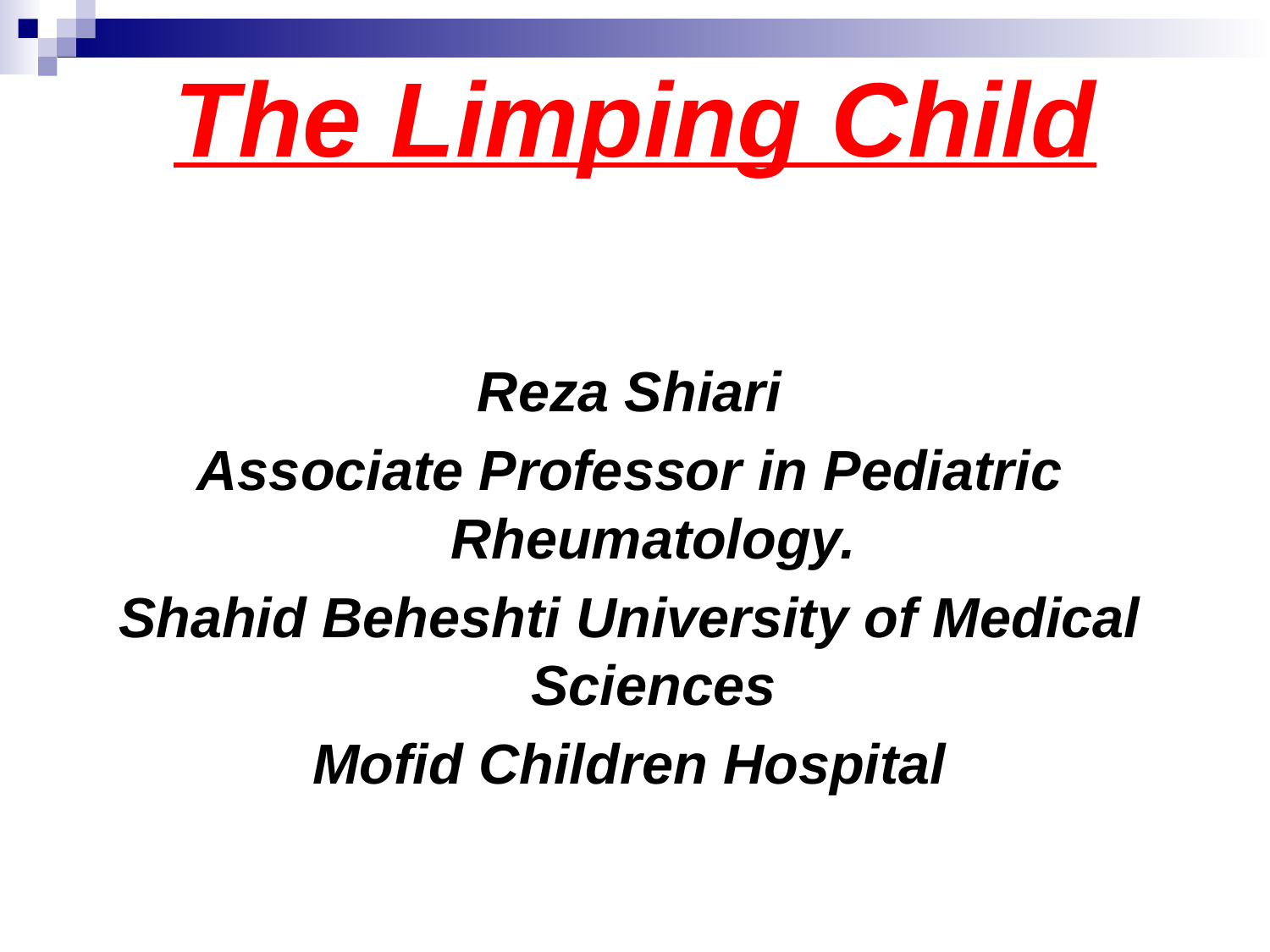

# The Limping Child
Reza Shiari
Associate Professor in Pediatric Rheumatology.
Shahid Beheshti University of Medical Sciences
Mofid Children Hospital